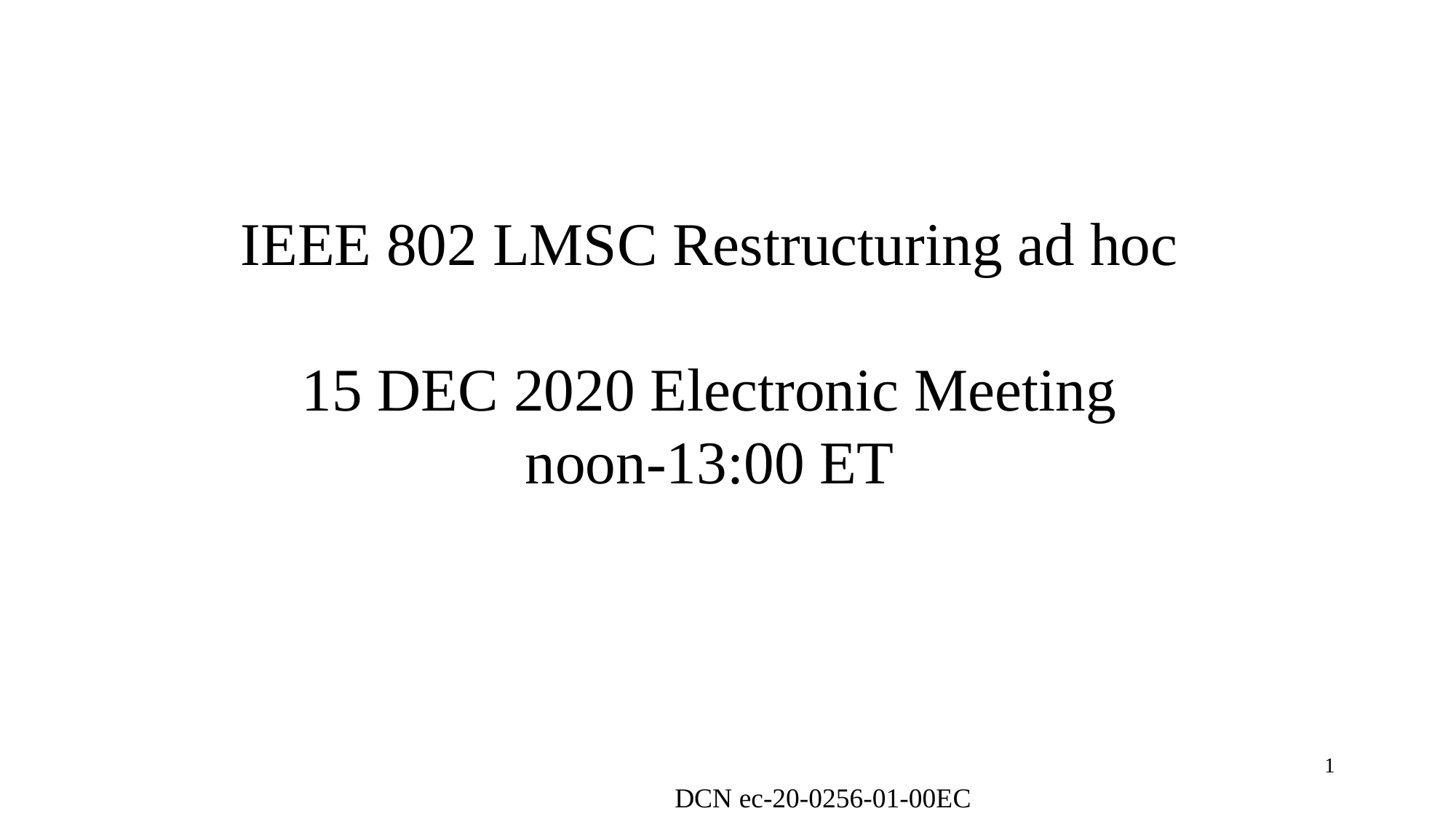

# IEEE 802 LMSC Restructuring ad hoc 15 DEC 2020 Electronic Meeting noon-13:00 ET
1
DCN ec-20-0256-01-00EC